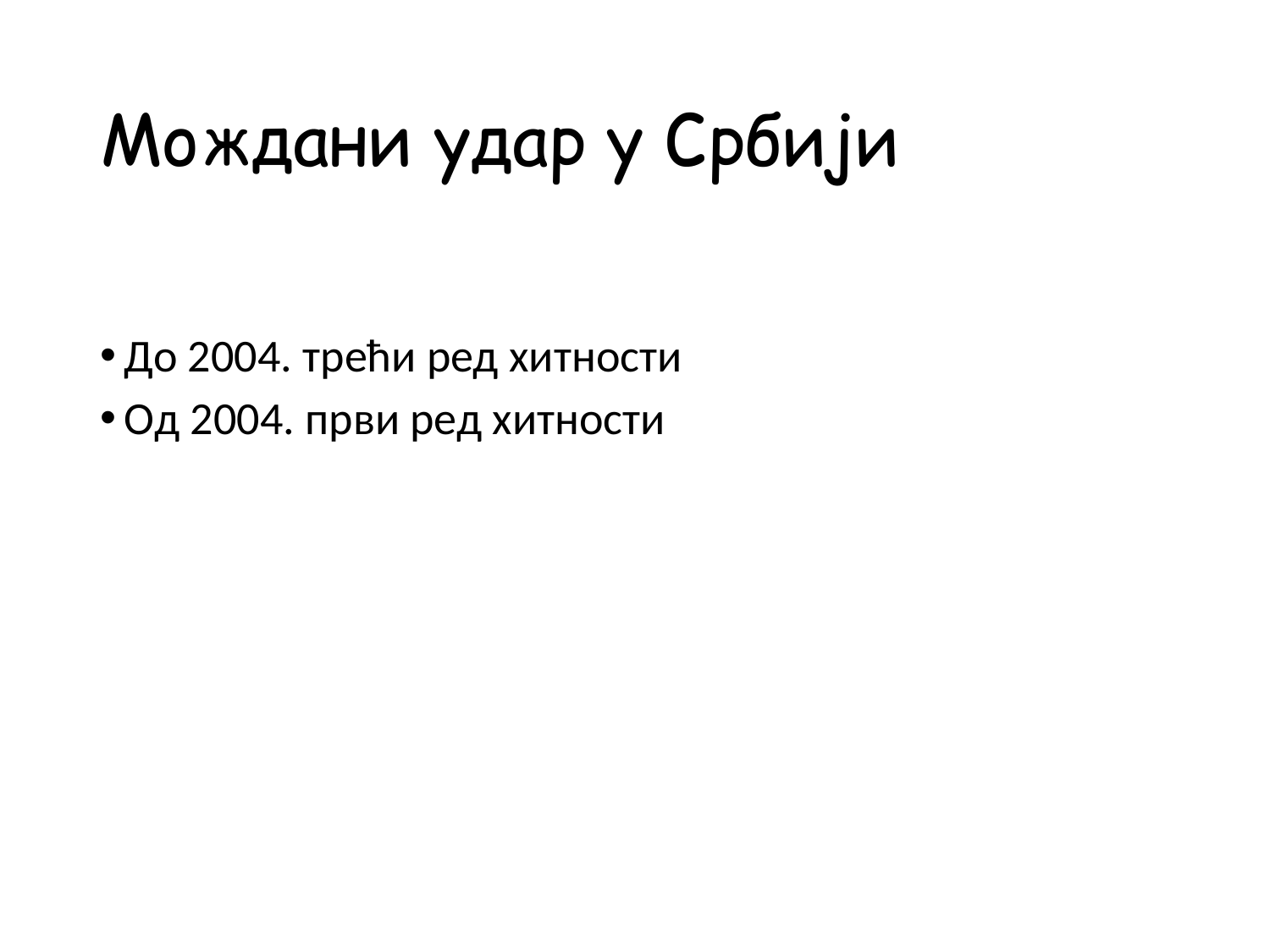

# Мождани удар у Србији
До 2004. трећи ред хитности
Од 2004. први ред хитности